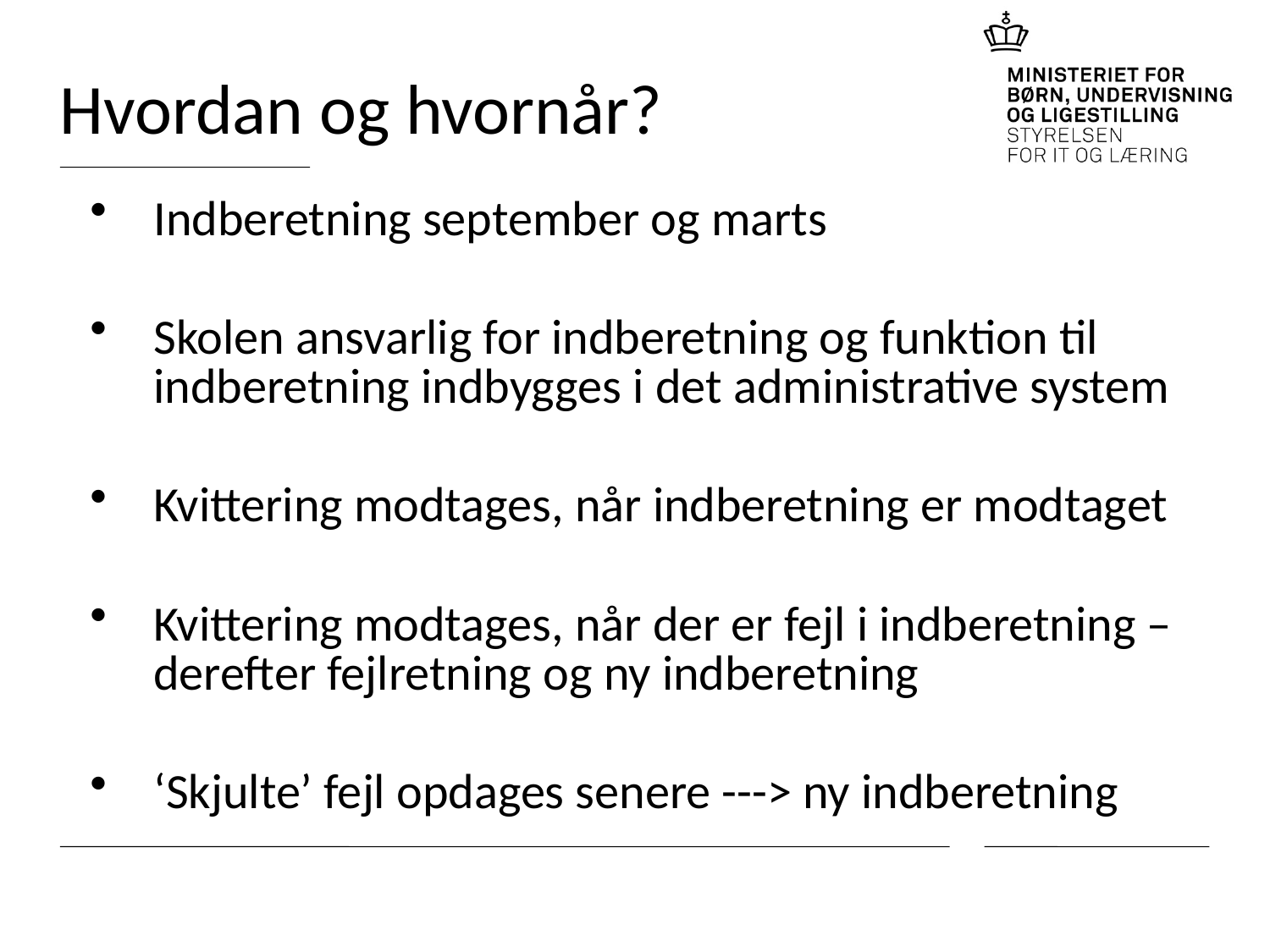

# Hvordan og hvornår?
Indberetning september og marts

Skolen ansvarlig for indberetning og funktion til indberetning indbygges i det administrative system

Kvittering modtages, når indberetning er modtaget

Kvittering modtages, når der er fejl i indberetning – derefter fejlretning og ny indberetning

‘Skjulte’ fejl opdages senere ---> ny indberetning